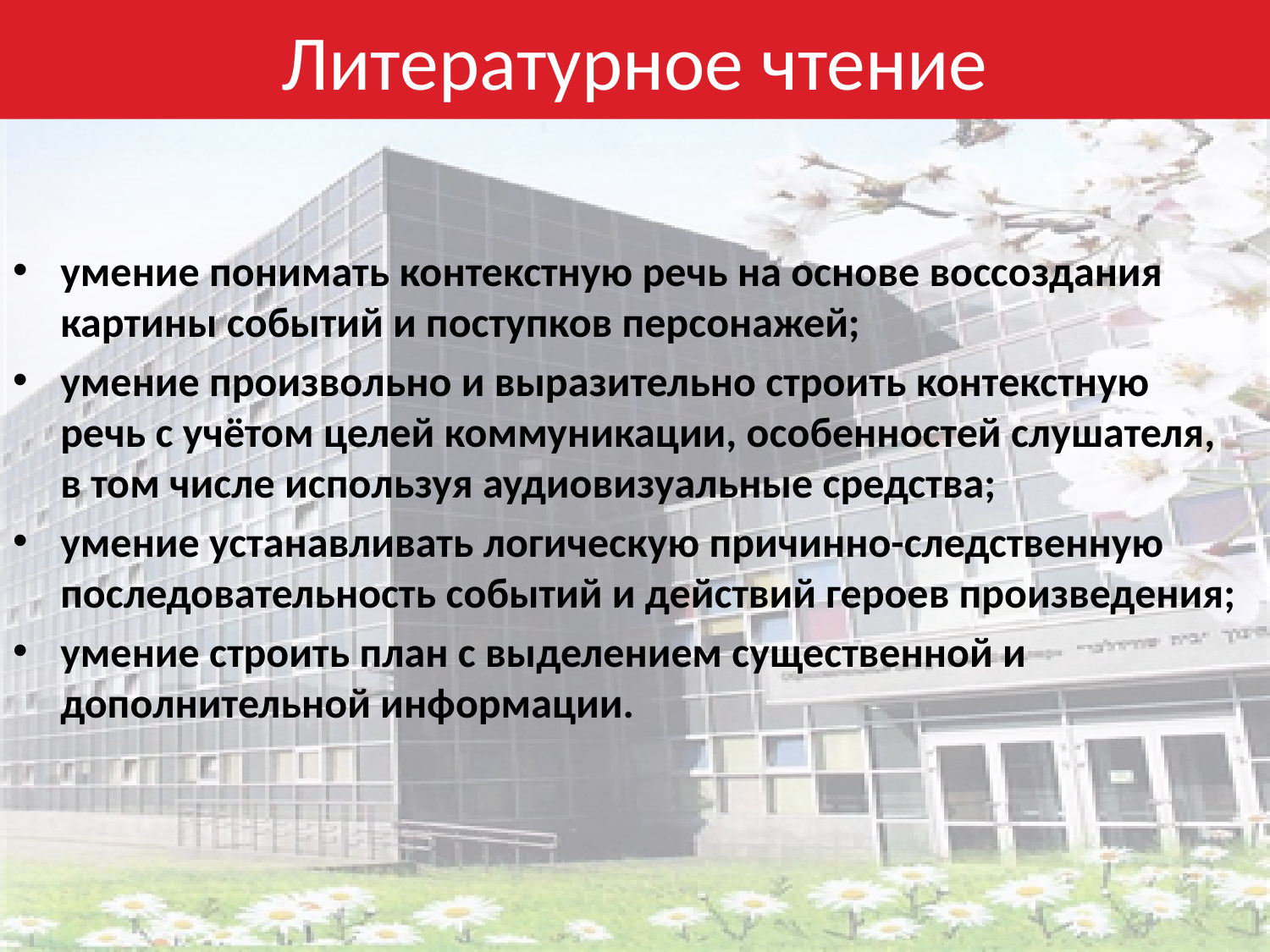

Литературное чтение

умение понимать контекстную речь на основе воссоздания картины событий и поступков персонажей;
умение произвольно и выразительно строить контекстную речь с учётом целей коммуникации, особенностей слушателя, в том числе используя аудиовизуальные средства;
умение устанавливать логическую причинно-следственную последовательность событий и действий героев произведения;
умение строить план с выделением существенной и дополнительной информации.